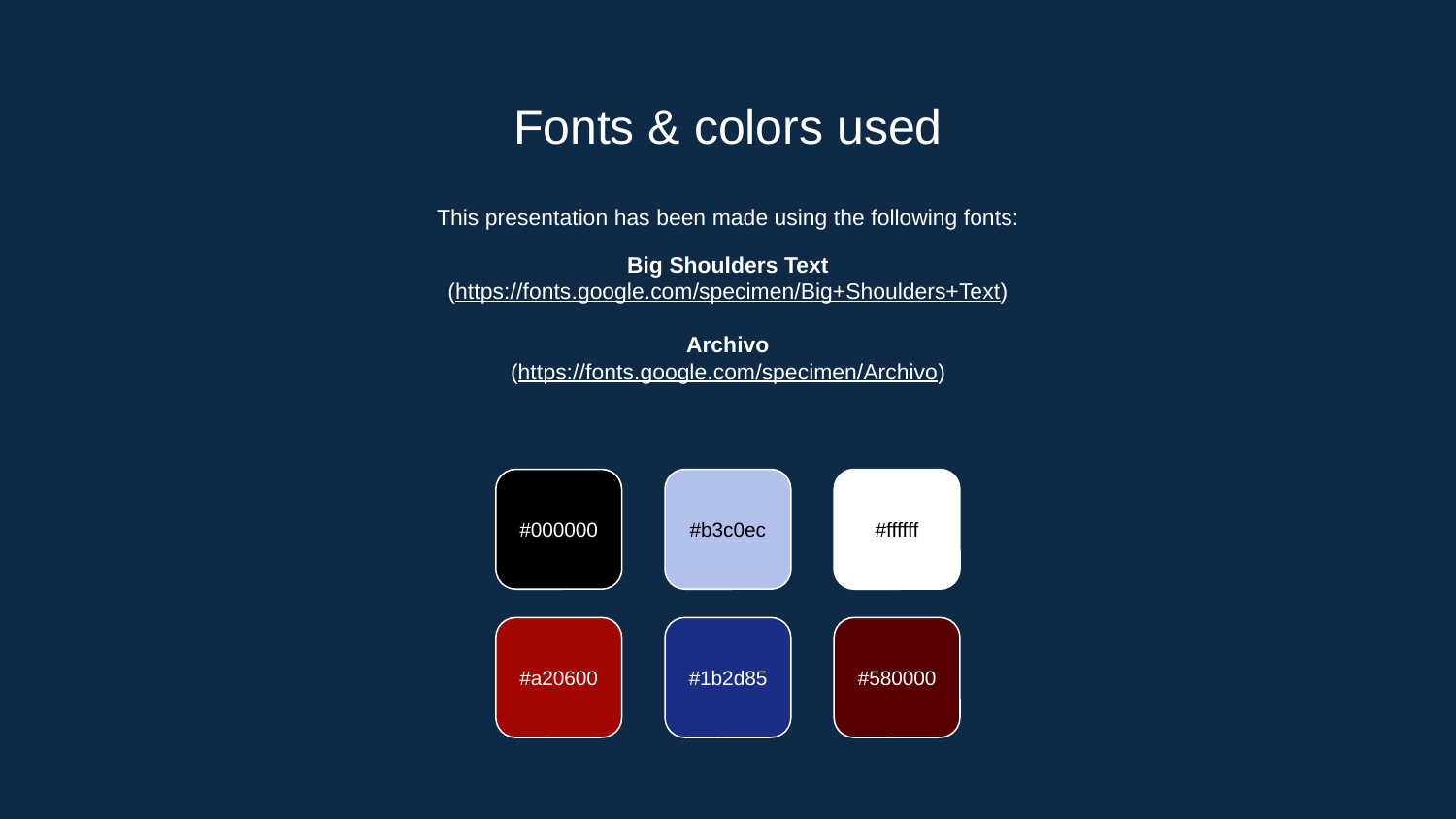

# Fonts & colors used
This presentation has been made using the following fonts:
Big Shoulders Text
(https://fonts.google.com/specimen/Big+Shoulders+Text)

Archivo
(https://fonts.google.com/specimen/Archivo)

#000000
#b3c0ec
#ffffff

#a20600
#1b2d85
#580000